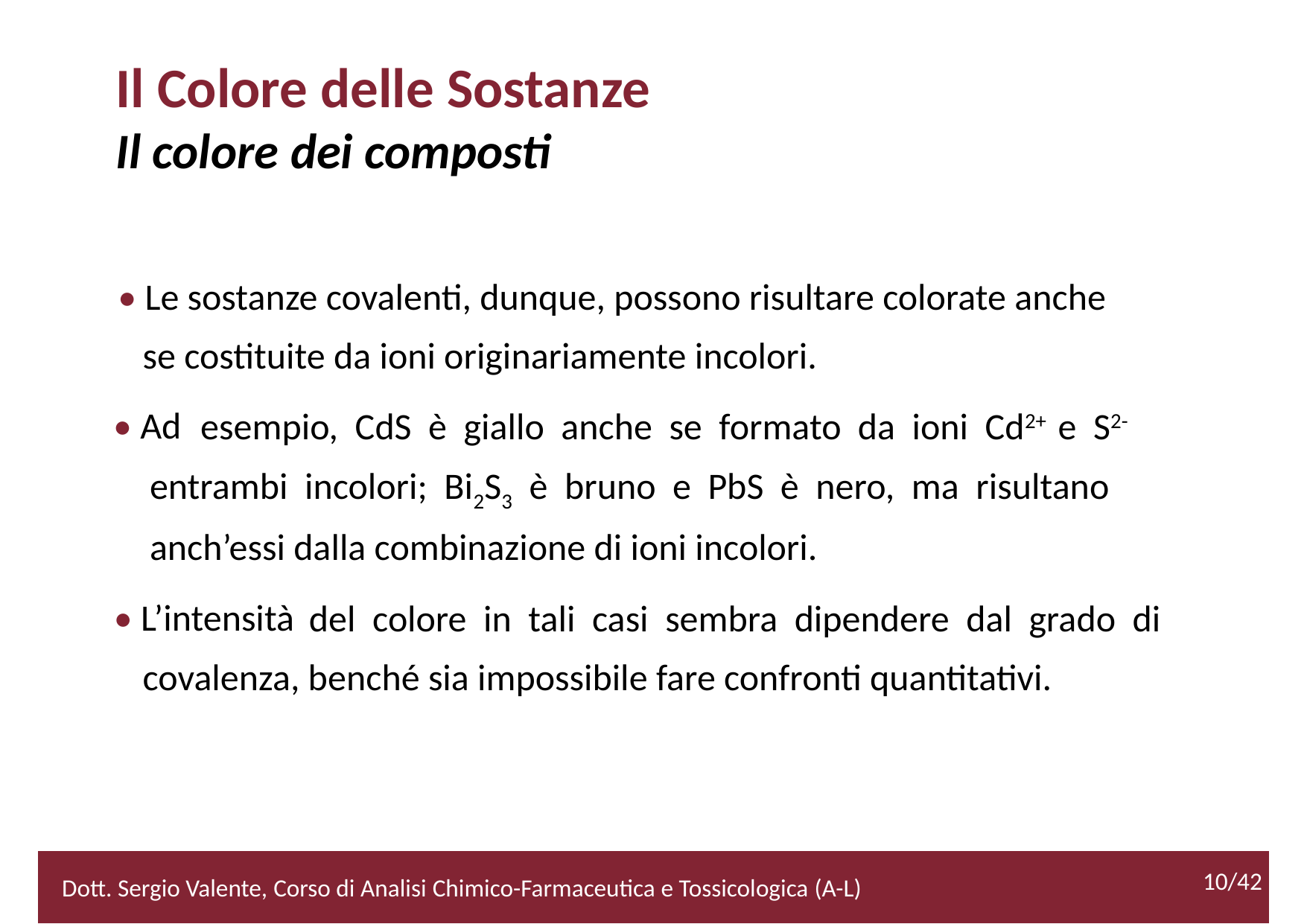

Il Colore delle Sostanze
Il colore dei composti
• Le sostanze covalenti, dunque, possono risultare colorate anche

	se costituite da ioni originariamente incolori.
• Ad
esempio,  CdS  è  giallo  anche  se  formato  da  ioni  Cd2+
e  S2-
entrambi  incolori;  Bi2S3  è  bruno  e  PbS  è  nero,  ma  risultano

anch’essi dalla combinazione di ioni incolori.
• L’intensità
del  colore  in  tali  casi  sembra  dipendere  dal  grado  di
covalenza, benché sia impossibile fare confronti quantitativi.
2/52

10/42
Dott. Sergio Valente, Corso di Analisi Chimico-Farmaceutica e Tossicologica (A-L)